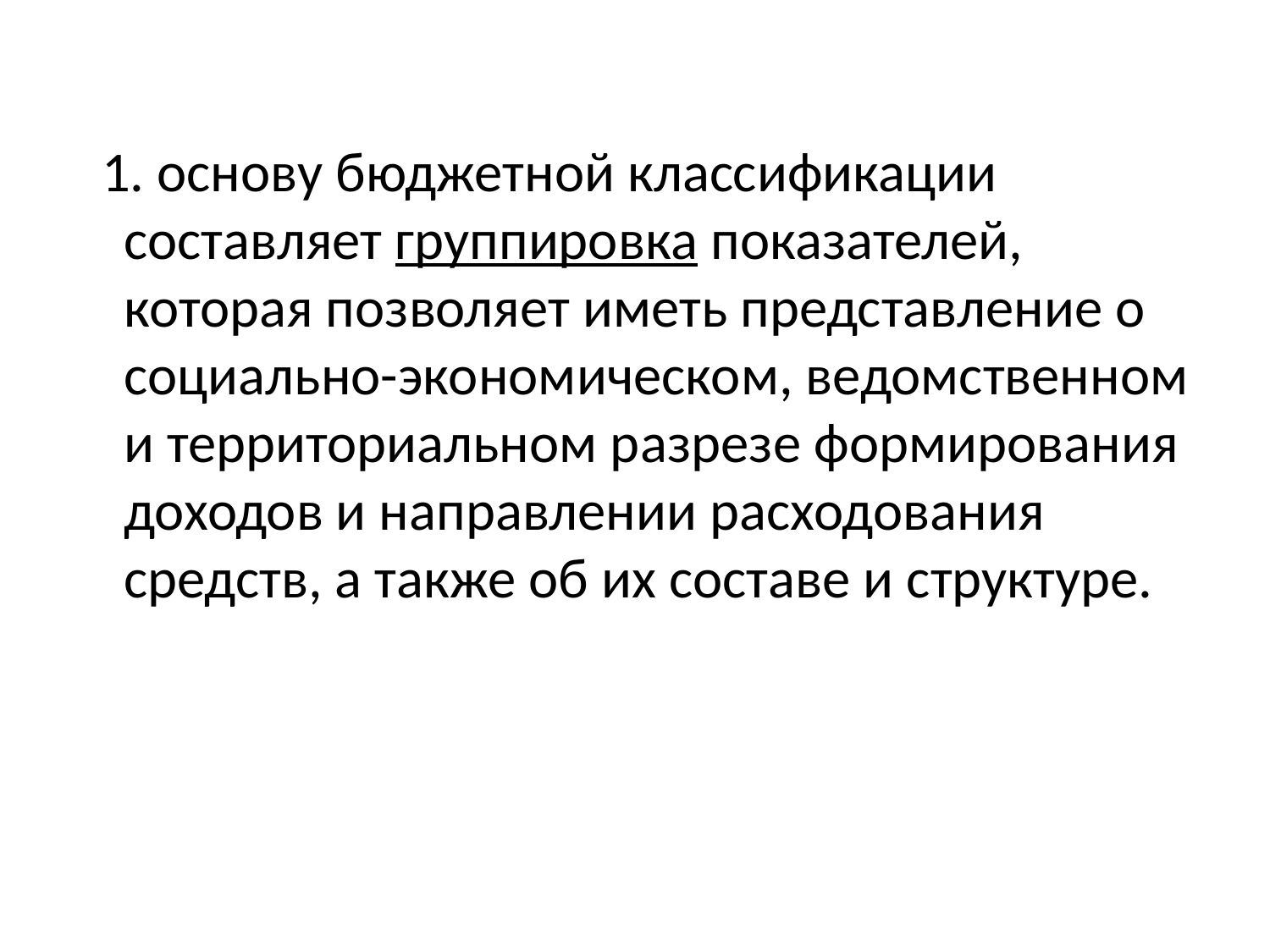

1. основу бюджетной классификации составляет группировка показателей, которая позволяет иметь представление о социально-экономическом, ведомственном и территориальном раз­резе формирования доходов и направлении расходования средств, а также об их составе и структуре.